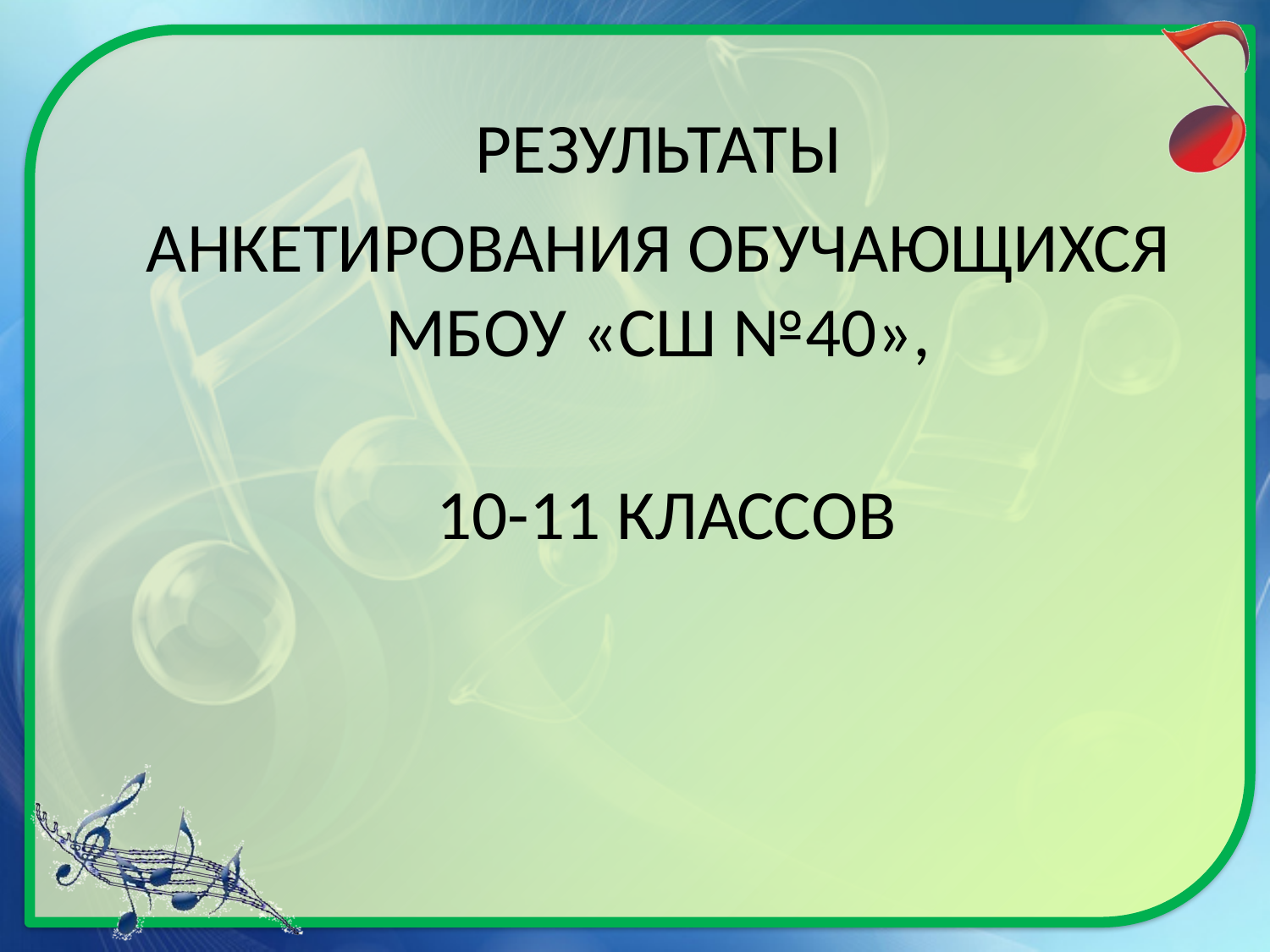

РЕЗУЛЬТАТЫ
АНКЕТИРОВАНИЯ ОБУЧАЮЩИХСЯ
МБОУ «СШ №40»,
10-11 КЛАССОВ